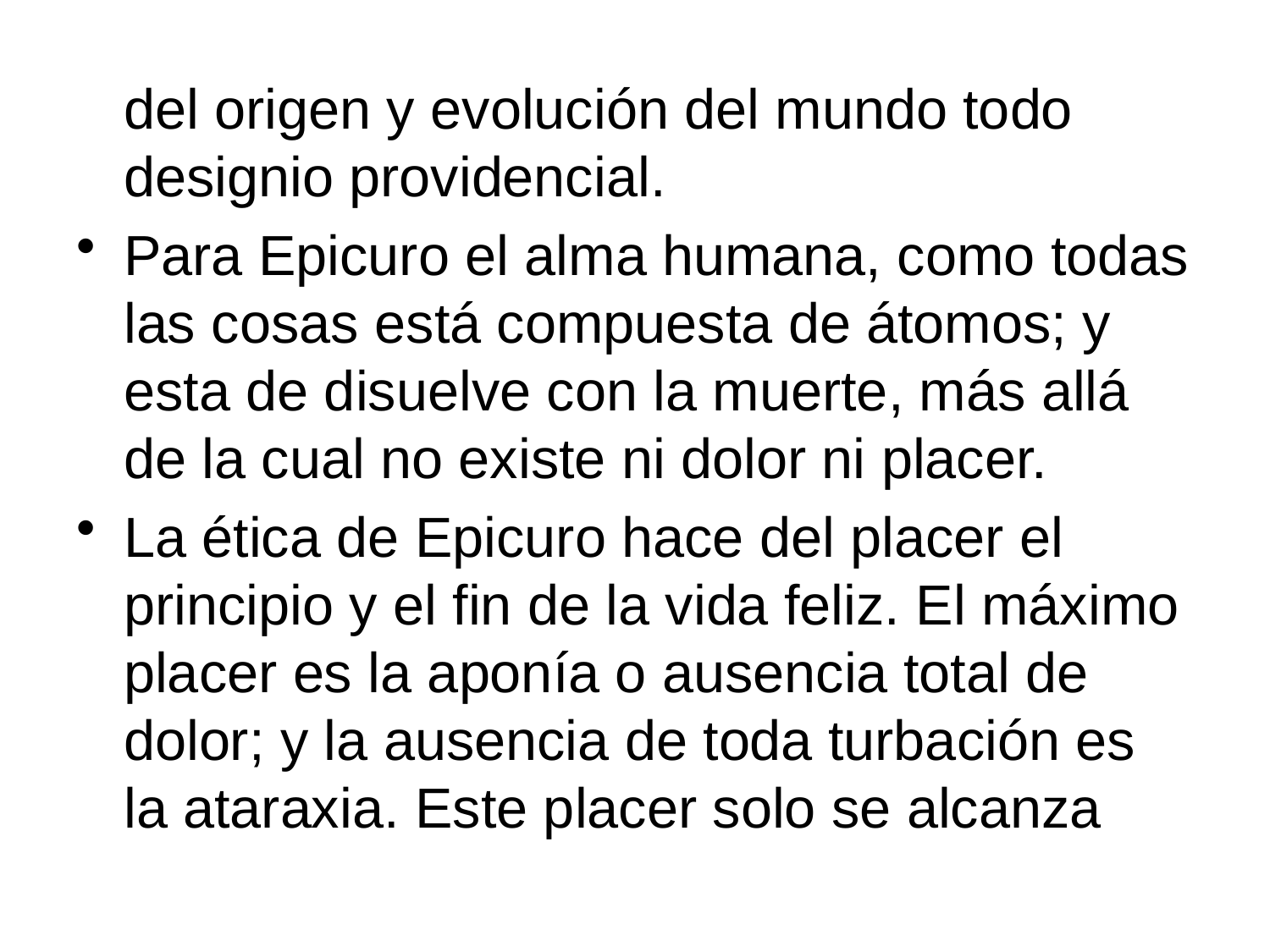

del origen y evolución del mundo todo designio providencial.
Para Epicuro el alma humana, como todas las cosas está compuesta de átomos; y esta de disuelve con la muerte, más allá de la cual no existe ni dolor ni placer.
La ética de Epicuro hace del placer el principio y el fin de la vida feliz. El máximo placer es la aponía o ausencia total de dolor; y la ausencia de toda turbación es la ataraxia. Este placer solo se alcanza